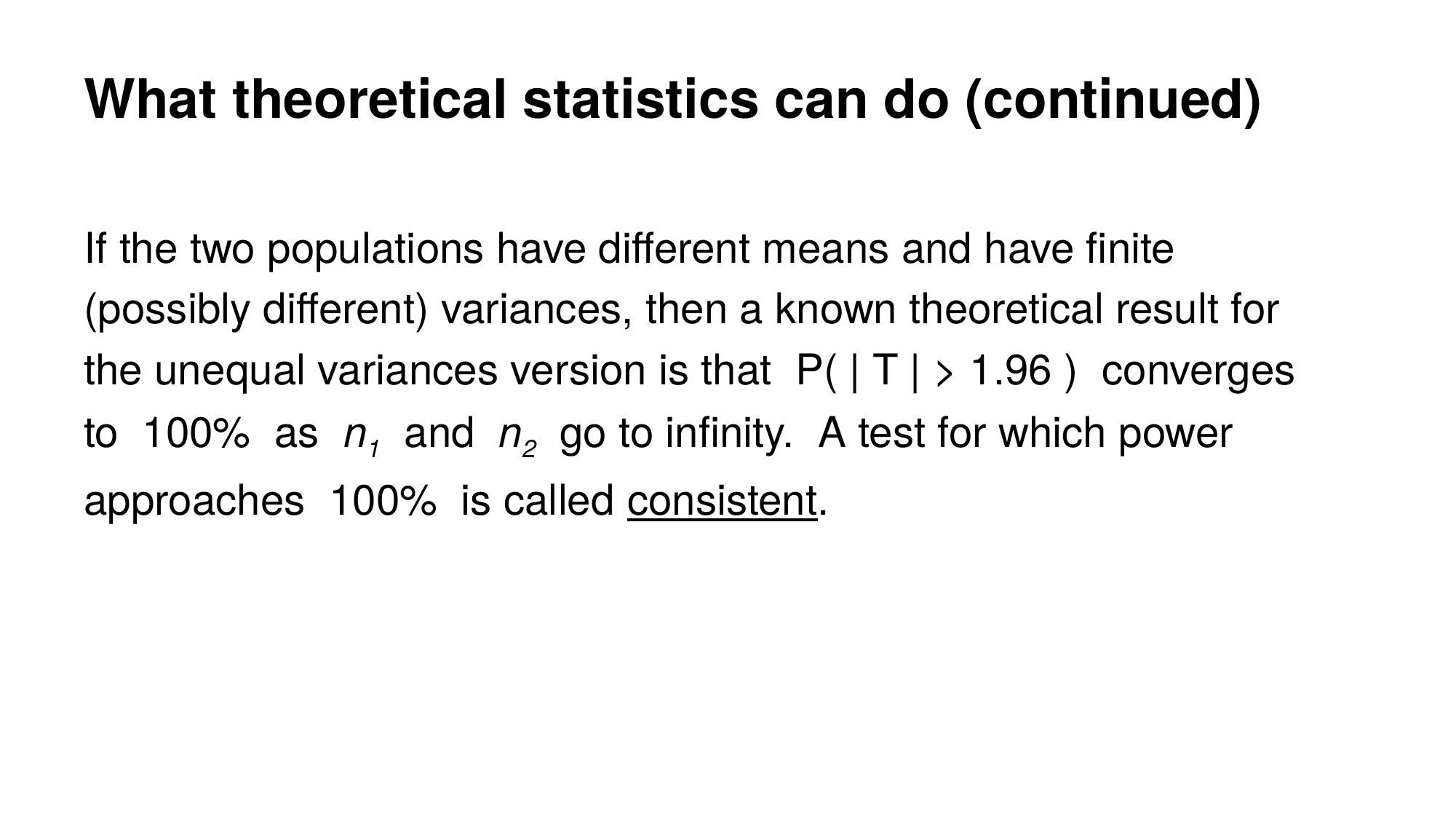

# What theoretical statistics can do (continued)
If the two populations have different means and have finite (possibly different) variances, then a known theoretical result for the unequal variances version is that  P( | T | > 1.96 )  converges to  100%  as  n1  and  n2  go to infinity.  A test for which power approaches  100%  is called consistent.